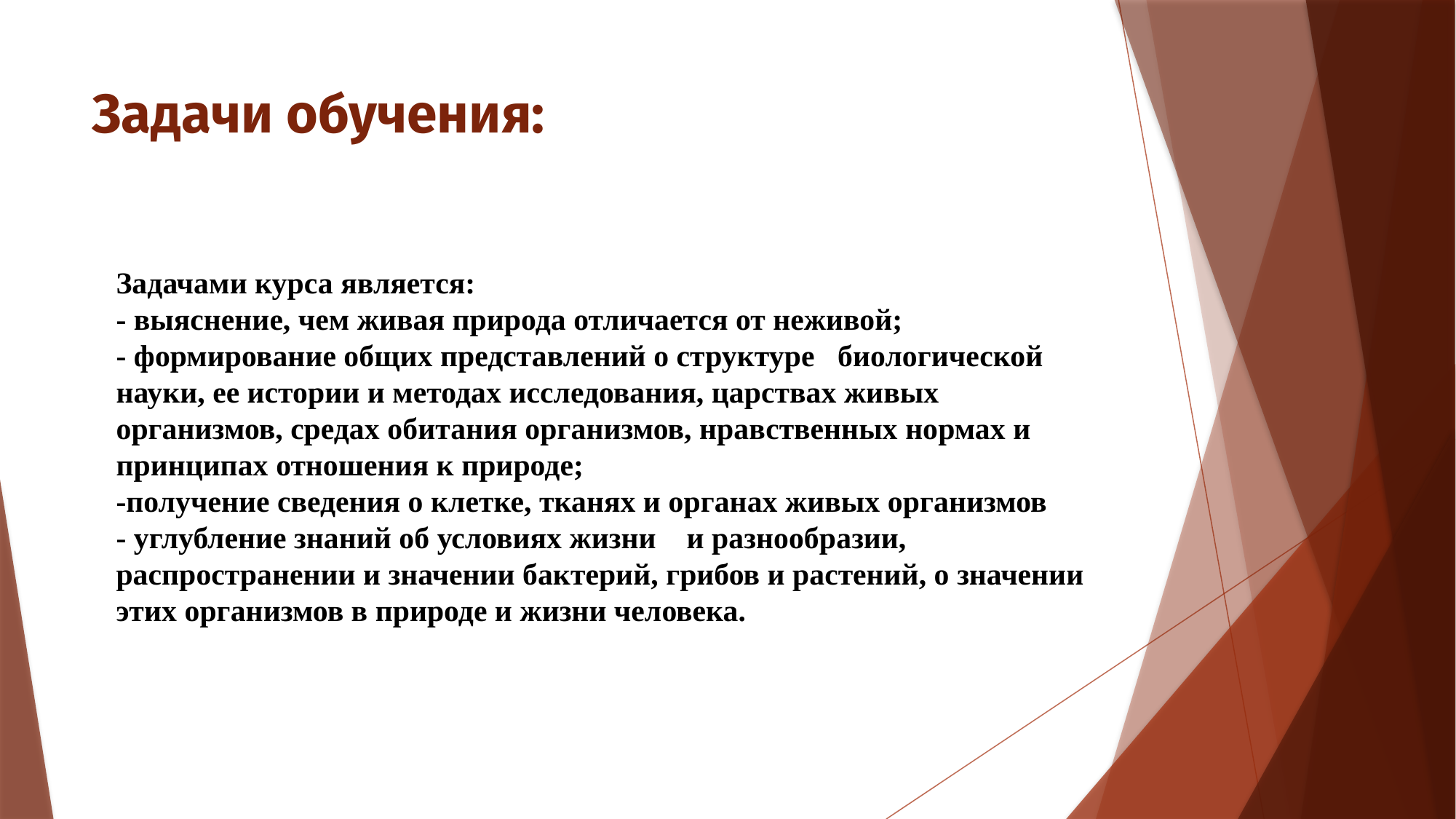

# Задачи обучения:

Задачами курса является:
- выяснение, чем живая природа отличается от неживой;
- формирование общих представлений о структуре   биологической   науки, ее истории и методах исследования, царствах живых организмов, средах обитания организмов, нравственных нормах и принципах отношения к природе;
-получение сведения о клетке, тканях и органах живых организмов
- углубление знаний об условиях жизни    и разнообразии, распространении и значении бактерий, грибов и растений, о значении этих организмов в природе и жизни человека.